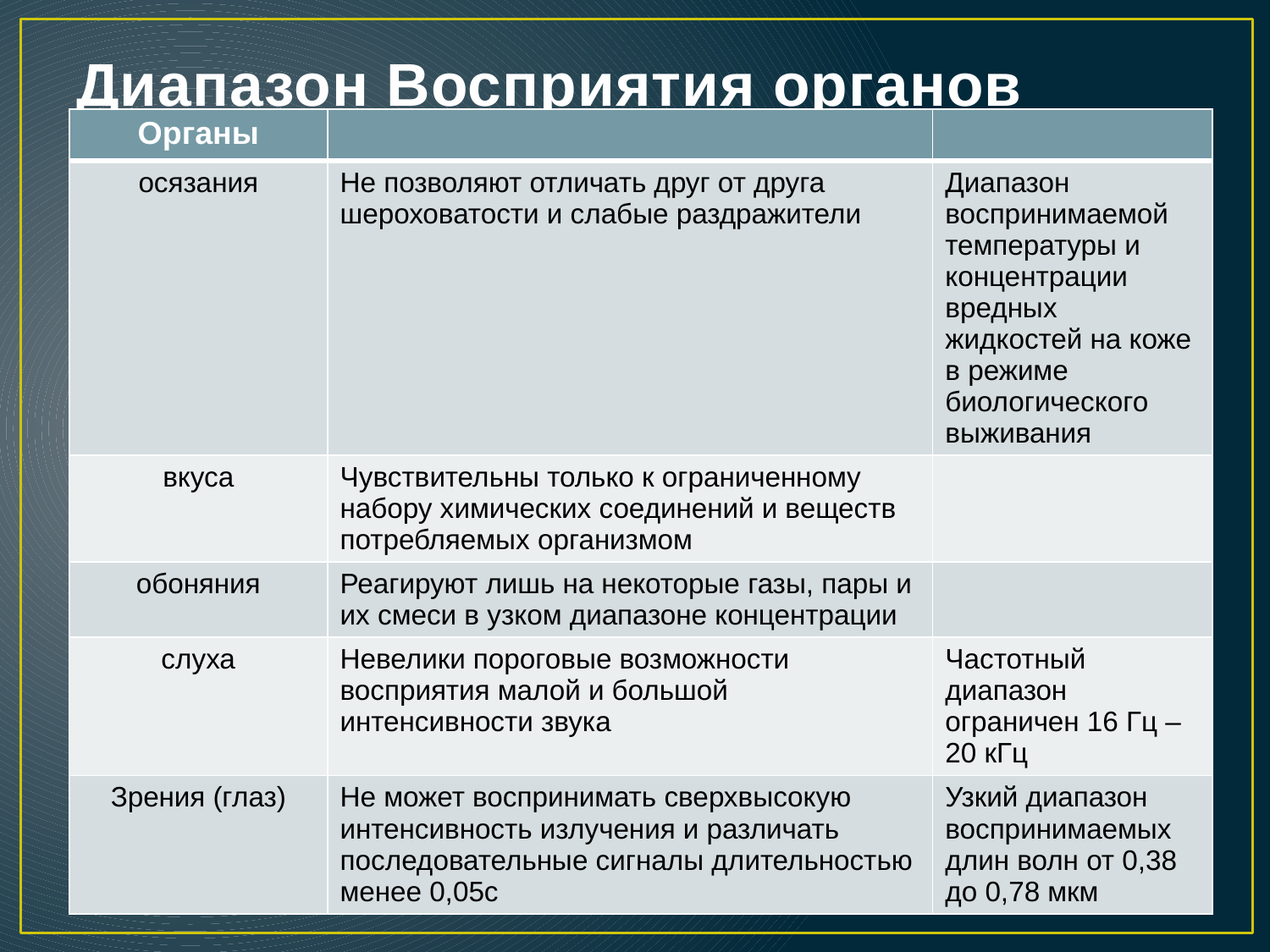

# Диапазон Восприятия органов чувств
| Органы |  |  |
| --- | --- | --- |
| осязания | Не позволяют отличать друг от друга шероховатости и слабые раздражители | Диапазон воспринимаемой температуры и концентрации вредных жидкостей на коже в режиме биологического выживания |
| вкуса | Чувствительны только к ограниченному набору химических соединений и веществ потребляемых организмом |  |
| обоняния | Реагируют лишь на некоторые газы, пары и их смеси в узком диапазоне концентрации |  |
| слуха | Невелики пороговые возможности восприятия малой и большой интенсивности звука | Частотный диапазон ограничен 16 Гц – 20 кГц |
| Зрения (глаз) | Не может воспринимать сверхвысокую интенсивность излучения и различать последовательные сигналы длительностью менее 0,05с | Узкий диапазон воспринимаемых длин волн от 0,38 до 0,78 мкм |